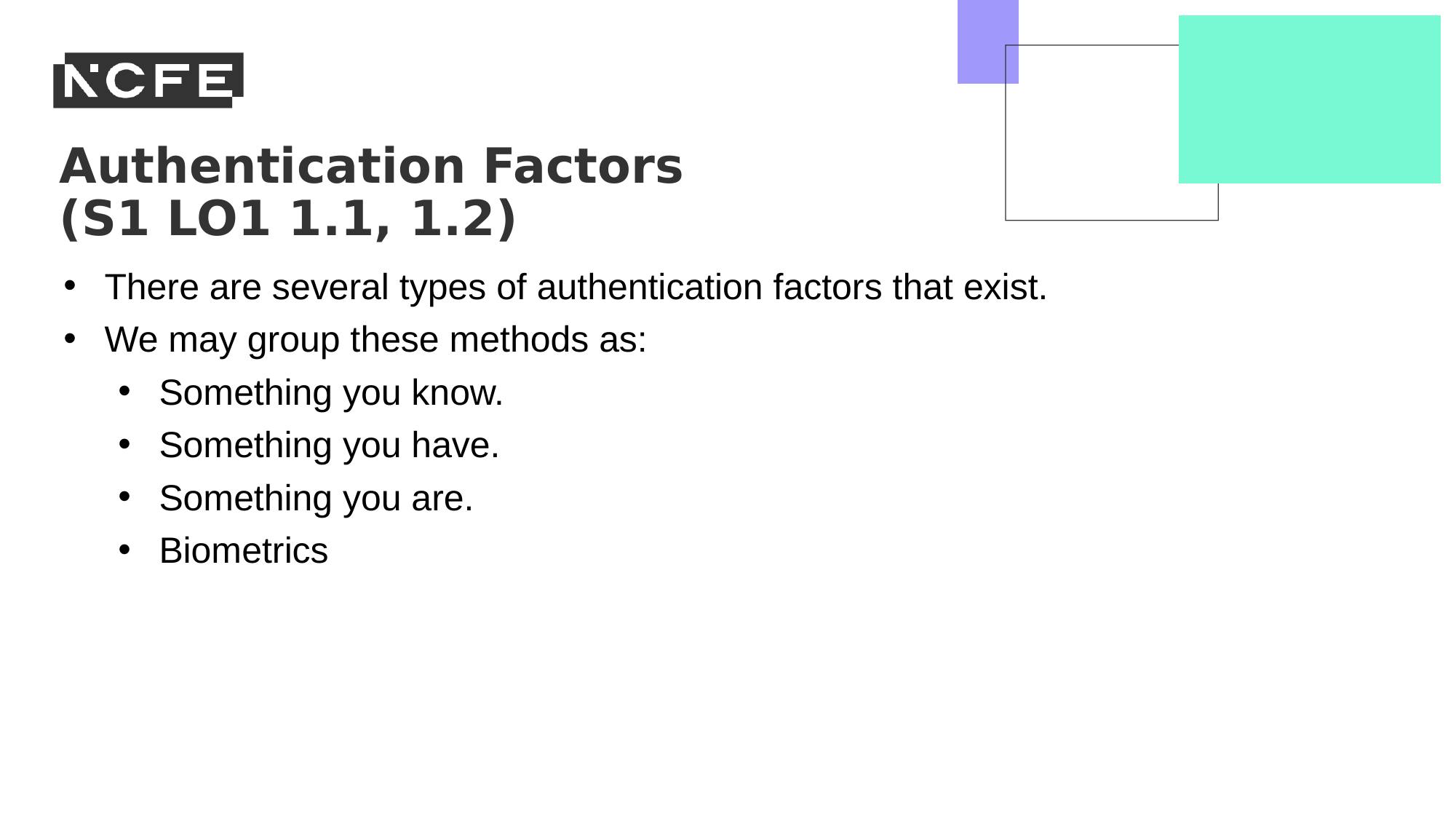

Authentication Factors
(S1 LO1 1.1, 1.2)
There are several types of authentication factors that exist.
We may group these methods as:
Something you know.
Something you have.
Something you are.
Biometrics